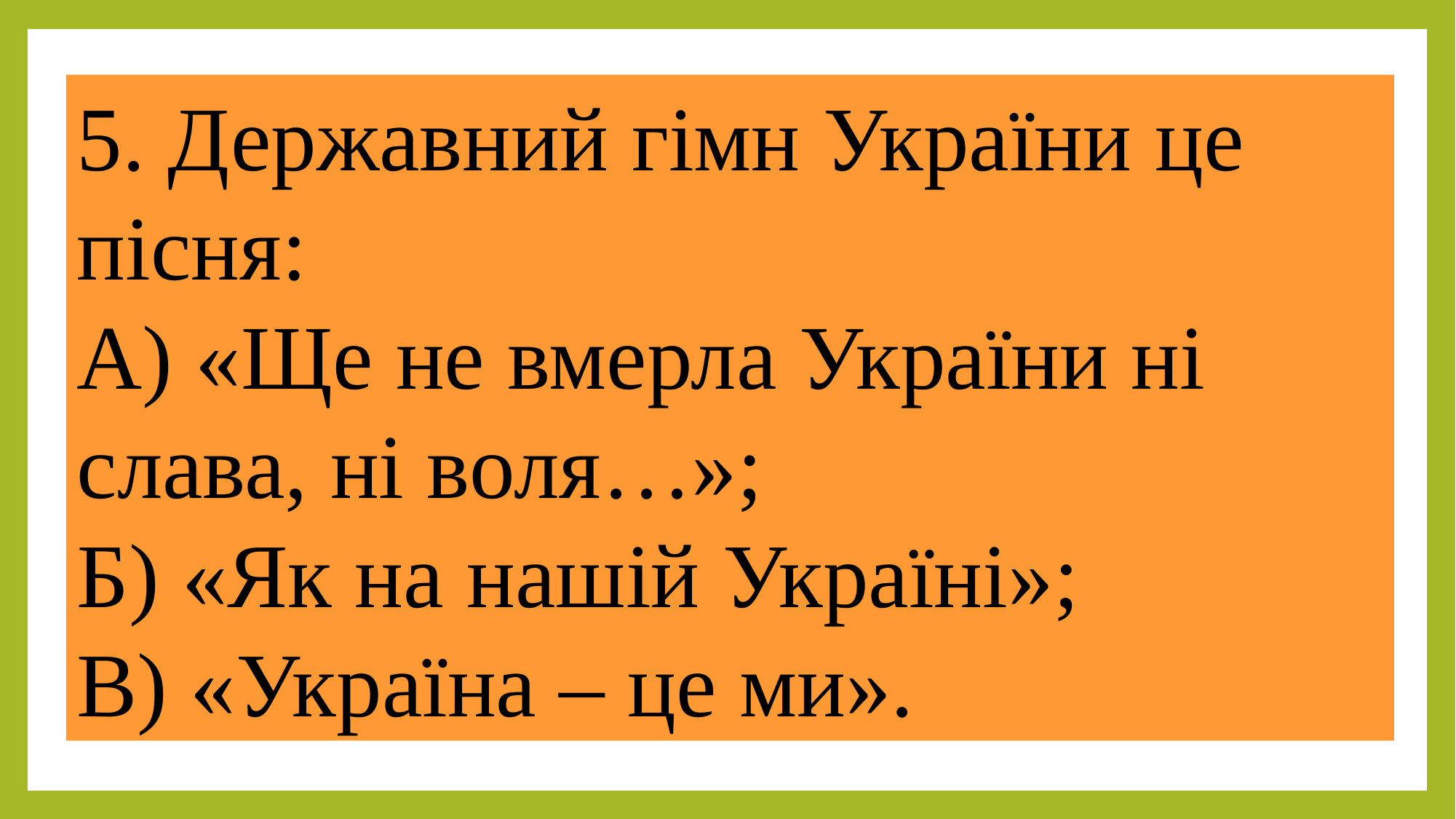

5. Державний гімн України це пісня:
А) «Ще не вмерла України ні слава, ні воля…»;
Б) «Як на нашій Україні»;
В) «Україна – це ми».